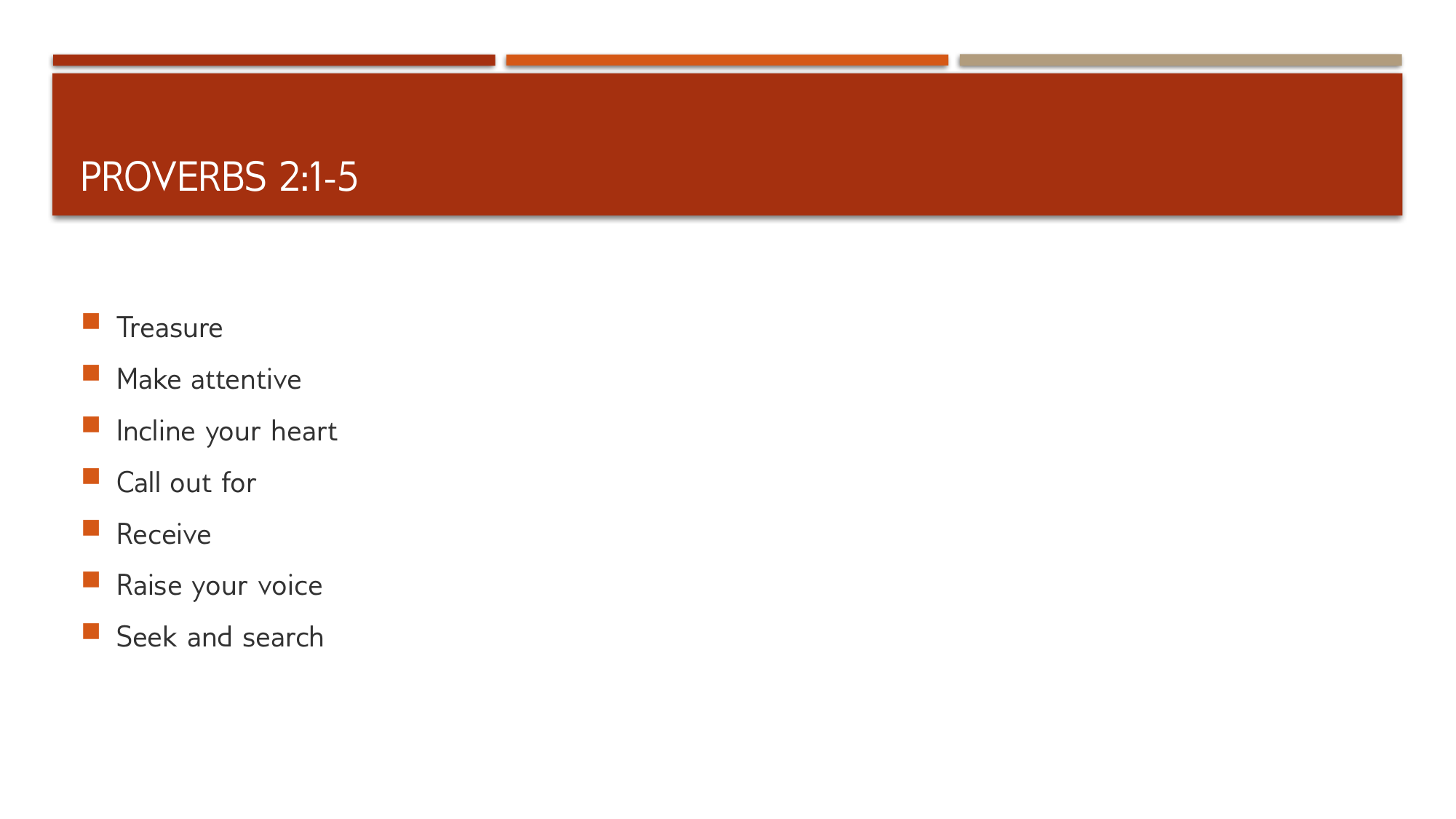

# Proverbs 2:1-5
Treasure
Make attentive
Incline your heart
Call out for
Receive
Raise your voice
Seek and search